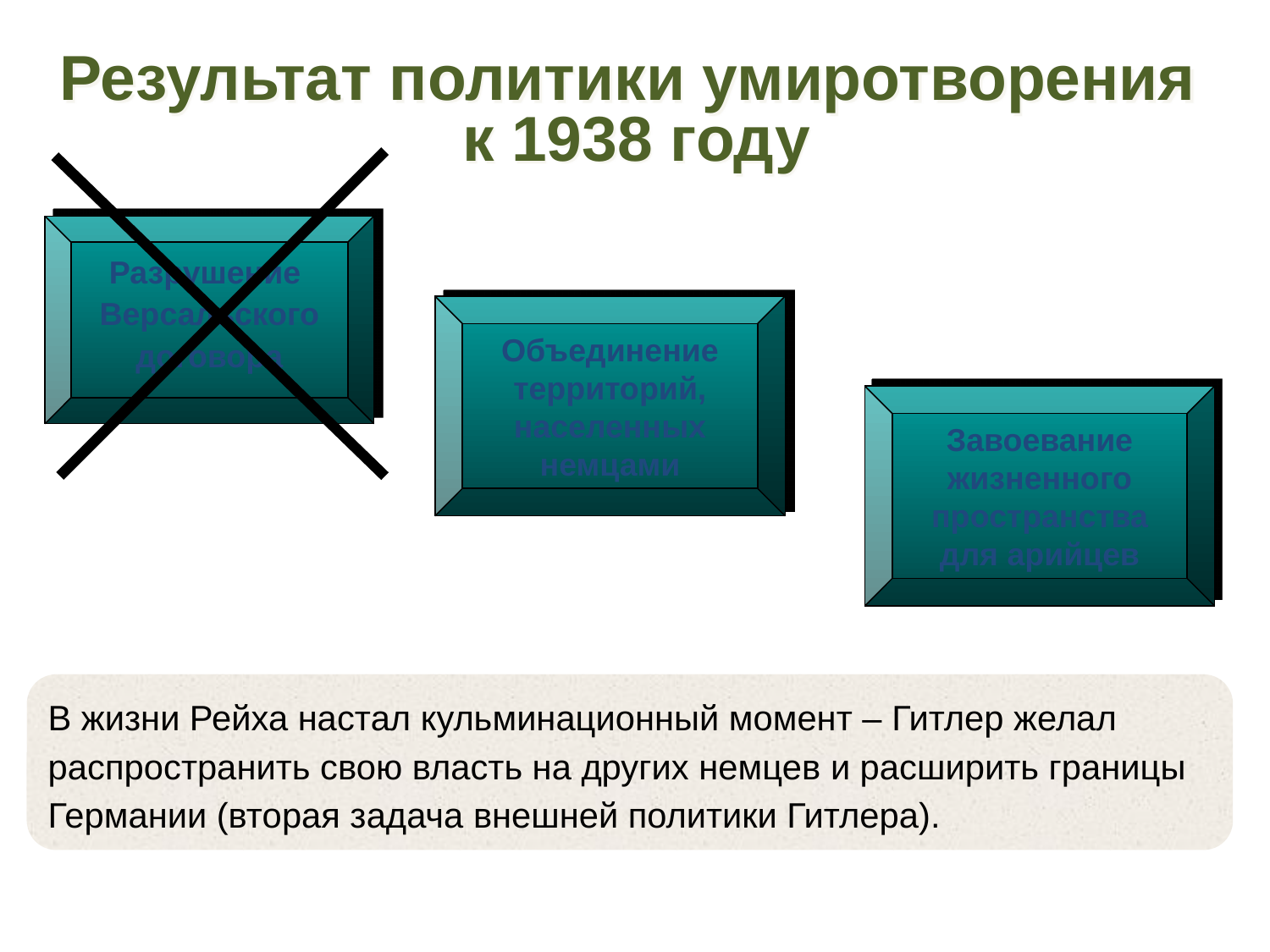

Результат политики умиротворения
к 1938 году

Разрушение  Версальского договора

Объединение территорий, населенных немцами
Завоевание жизненного пространства для арийцев
В жизни Рейха настал кульминационный момент – Гитлер желал распространить свою власть на других немцев и расширить границы Германии (вторая задача внешней политики Гитлера).